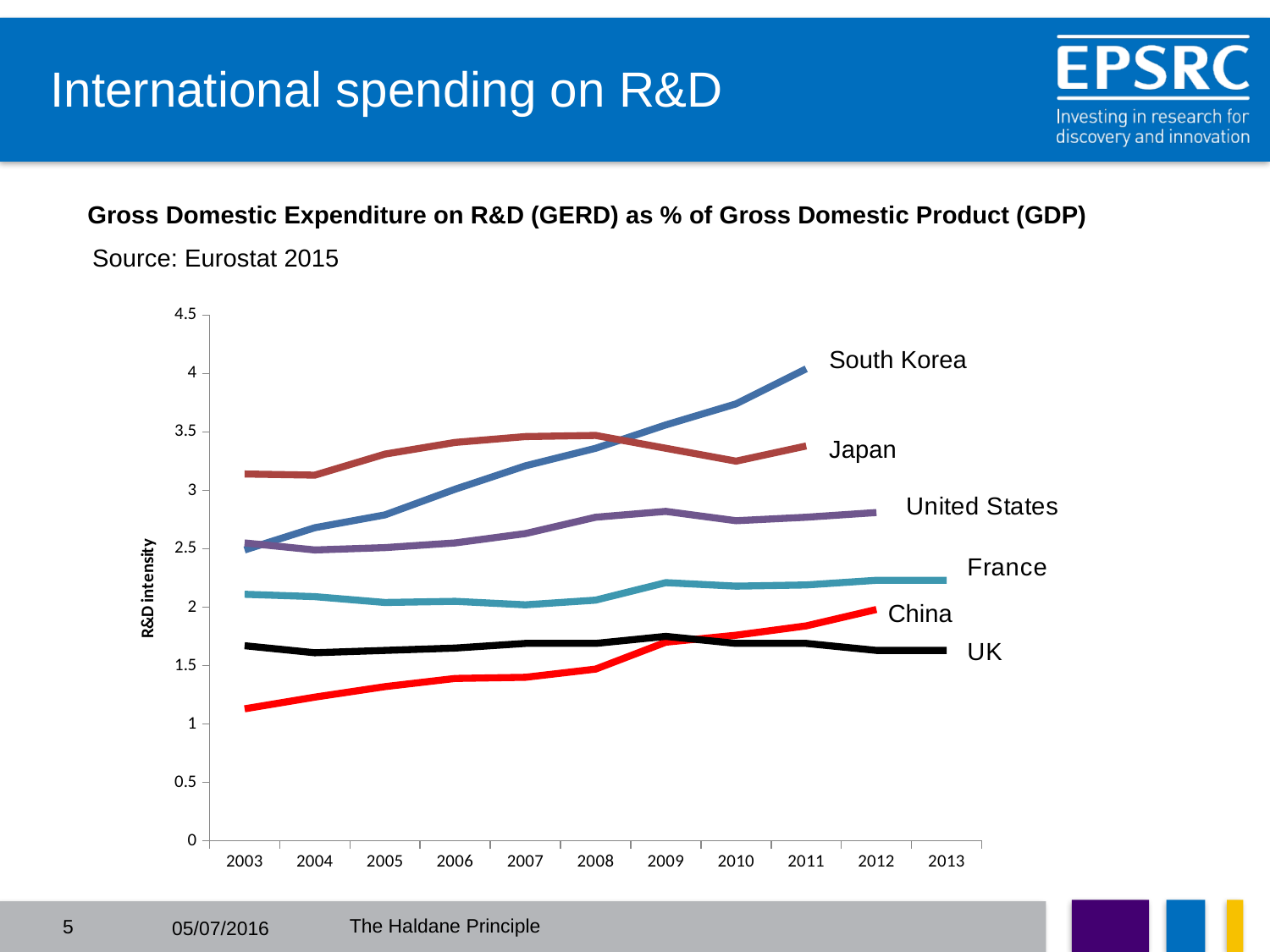

# International spending on R&D
Gross Domestic Expenditure on R&D (GERD) as % of Gross Domestic Product (GDP)
Source: Eurostat 2015

### Chart

| Category | South Korea | Japan | United States | France | China | United Kingdom |
|---|---|---|---|---|---|---|
| 2003 | 2.49 | 3.14 | 2.55 | 2.11 | 1.13 | 1.67 |
| 2004 | 2.68 | 3.13 | 2.49 | 2.09 | 1.23 | 1.61 |
| 2005 | 2.79 | 3.31 | 2.51 | 2.04 | 1.32 | 1.63 |
| 2006 | 3.01 | 3.41 | 2.55 | 2.05 | 1.39 | 1.65 |
| 2007 | 3.21 | 3.46 | 2.63 | 2.02 | 1.4 | 1.69 |
| 2008 | 3.36 | 3.47 | 2.77 | 2.06 | 1.47 | 1.69 |
| 2009 | 3.56 | 3.36 | 2.82 | 2.21 | 1.7 | 1.75 |
| 2010 | 3.74 | 3.25 | 2.74 | 2.18 | 1.76 | 1.69 |
| 2011 | 4.04 | 3.38 | 2.77 | 2.19 | 1.84 | 1.69 |
| 2012 | None | None | 2.81 | 2.23 | 1.98 | 1.63 |
| 2013 | None | None | None | 2.23 | None | 1.63 |
South Korea
Japan
China
The Haldane Principle
5
05/07/2016